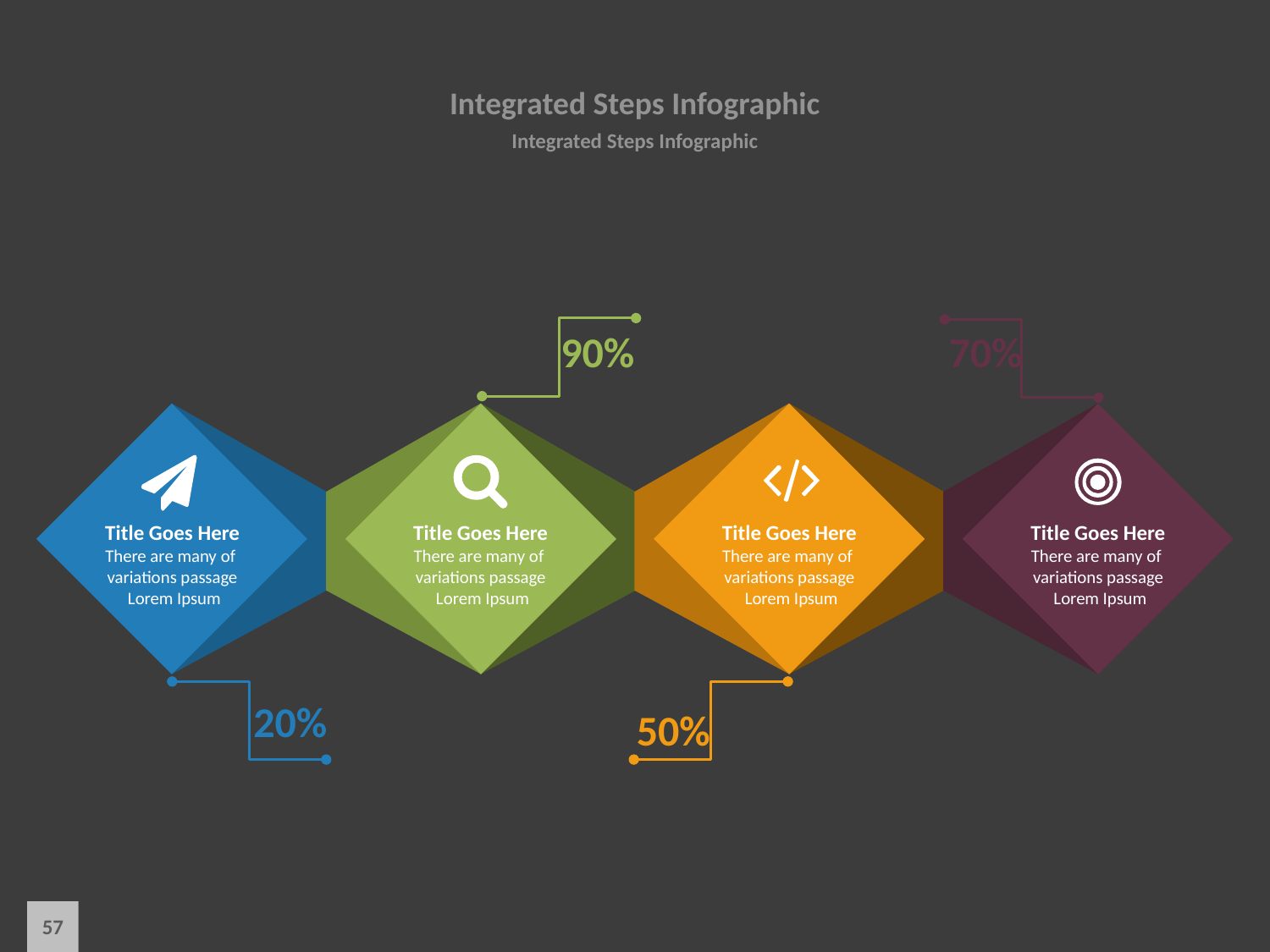

# Integrated Steps Infographic
Integrated Steps Infographic
90%
70%

Title Goes Here
There are many of  variations passage
 Lorem Ipsum
Title Goes Here
There are many of  variations passage
 Lorem Ipsum
Title Goes Here
There are many of  variations passage
 Lorem Ipsum
Title Goes Here
There are many of  variations passage
 Lorem Ipsum
20%
50%